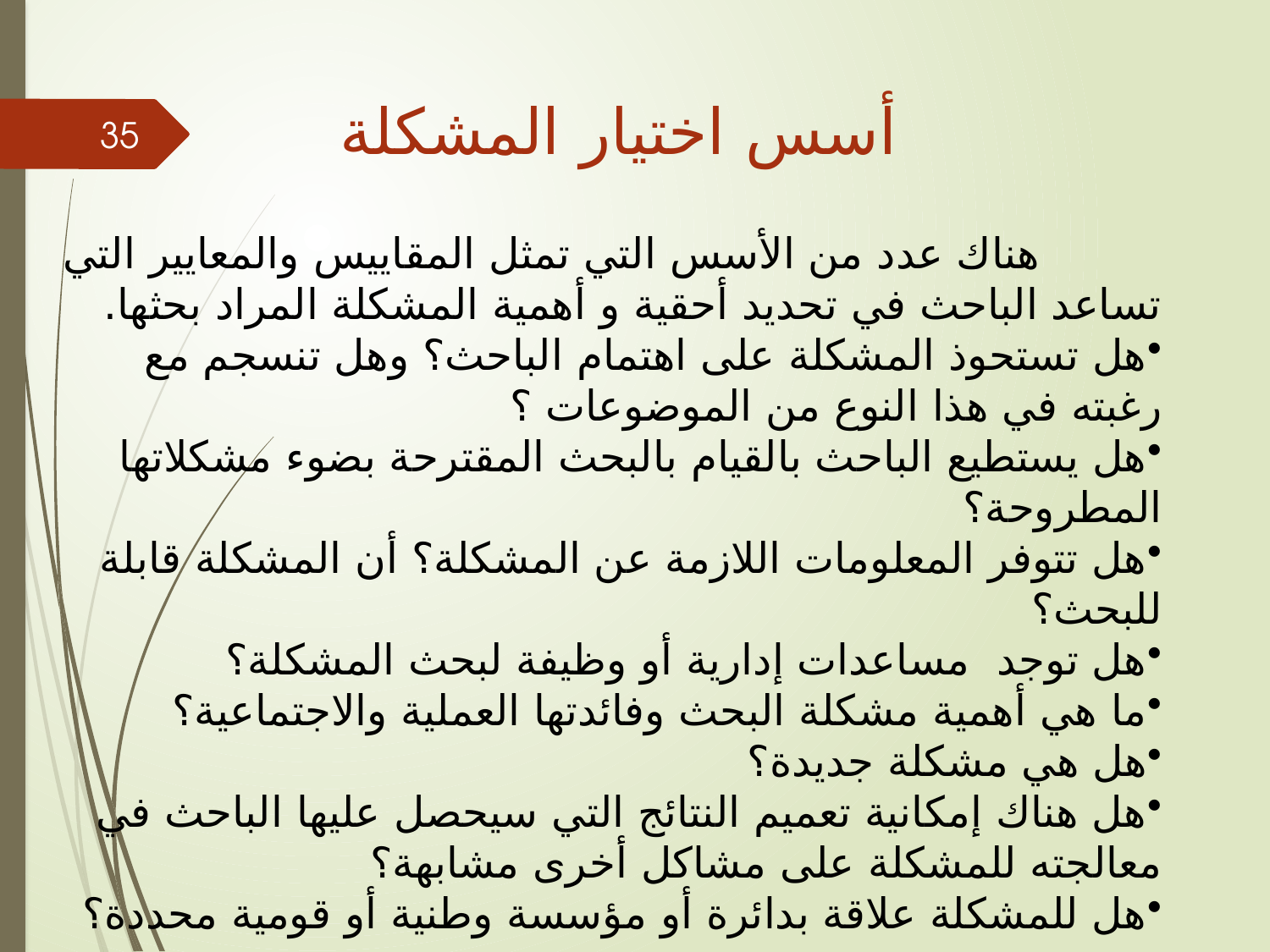

أسس اختيار المشكلة

         هناك عدد من الأسس التي تمثل المقاييس والمعايير التي تساعد الباحث في تحديد أحقية و أهمية المشكلة المراد بحثها.
هل تستحوذ المشكلة على اهتمام الباحث؟ وهل تنسجم مع رغبته في هذا النوع من الموضوعات ؟
هل يستطيع الباحث بالقيام بالبحث المقترحة بضوء مشكلاتها المطروحة؟
هل تتوفر المعلومات اللازمة عن المشكلة؟ أن المشكلة قابلة للبحث؟
هل توجد  مساعدات إدارية أو وظيفة لبحث المشكلة؟
ما هي أهمية مشكلة البحث وفائدتها العملية والاجتماعية؟
هل هي مشكلة جديدة؟
هل هناك إمكانية تعميم النتائج التي سيحصل عليها الباحث في معالجته للمشكلة على مشاكل أخرى مشابهة؟
هل للمشكلة علاقة بدائرة أو مؤسسة وطنية أو قومية محددة؟
35